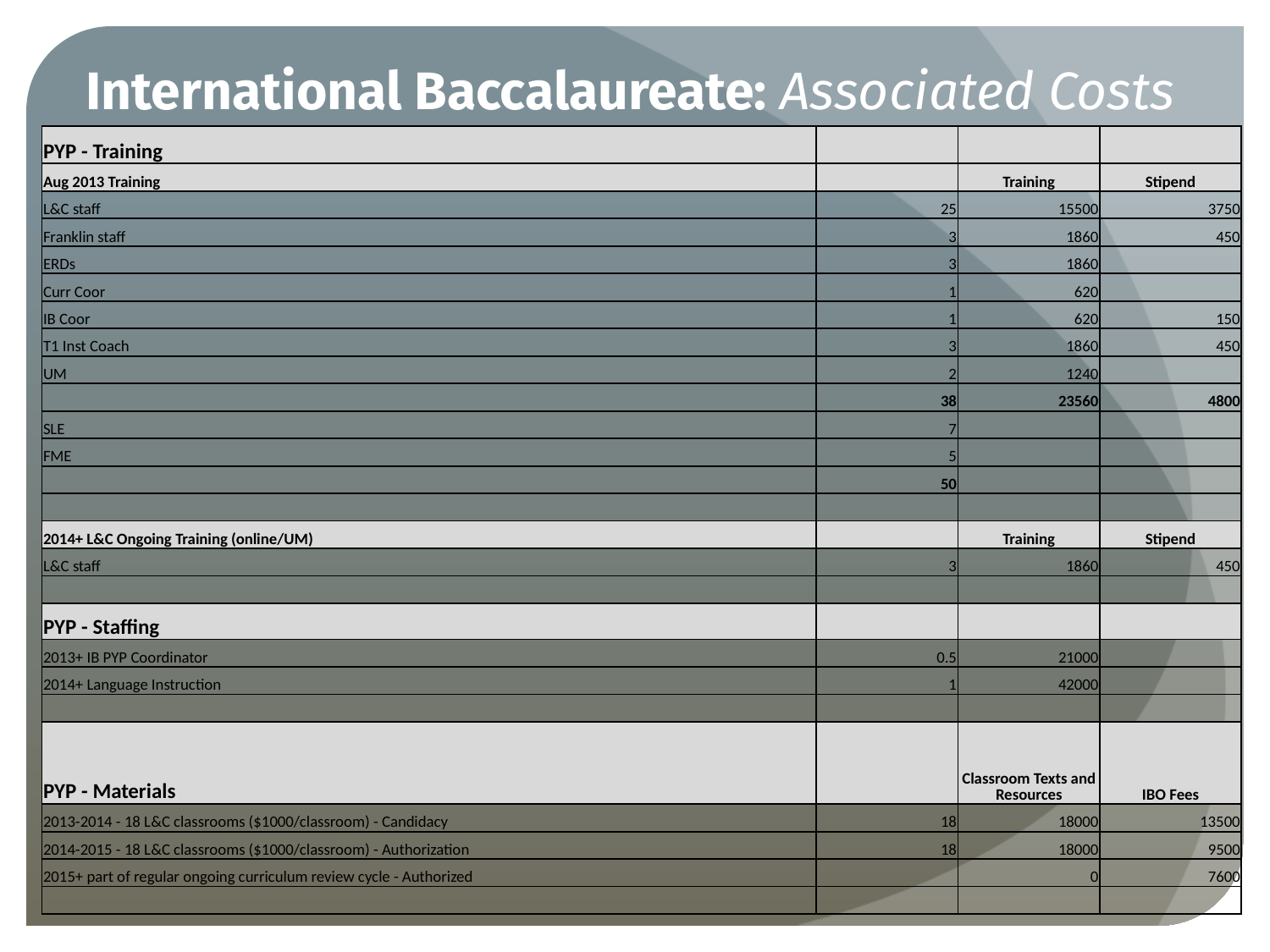

International Baccalaureate: Associated Costs
| PYP - Training |  |  |  |
| --- | --- | --- | --- |
| Aug 2013 Training |  | Training | Stipend |
| L&C staff | 25 | 15500 | 3750 |
| Franklin staff | 3 | 1860 | 450 |
| ERDs | 3 | 1860 |  |
| Curr Coor | 1 | 620 |  |
| IB Coor | 1 | 620 | 150 |
| T1 Inst Coach | 3 | 1860 | 450 |
| UM | 2 | 1240 |  |
|  | 38 | 23560 | 4800 |
| SLE | 7 |  |  |
| FME | 5 |  |  |
|  | 50 |  |  |
|  |  |  |  |
| 2014+ L&C Ongoing Training (online/UM) |  | Training | Stipend |
| L&C staff | 3 | 1860 | 450 |
|  |  |  |  |
| PYP - Staffing |  |  |  |
| 2013+ IB PYP Coordinator | 0.5 | 21000 |  |
| 2014+ Language Instruction | 1 | 42000 |  |
|  |  |  |  |
| PYP - Materials |  | Classroom Texts and Resources | IBO Fees |
| 2013-2014 - 18 L&C classrooms ($1000/classroom) - Candidacy | 18 | 18000 | 13500 |
| 2014-2015 - 18 L&C classrooms ($1000/classroom) - Authorization | 18 | 18000 | 9500 |
| 2015+ part of regular ongoing curriculum review cycle - Authorized |  | 0 | 7600 |
|  |  |  |  |